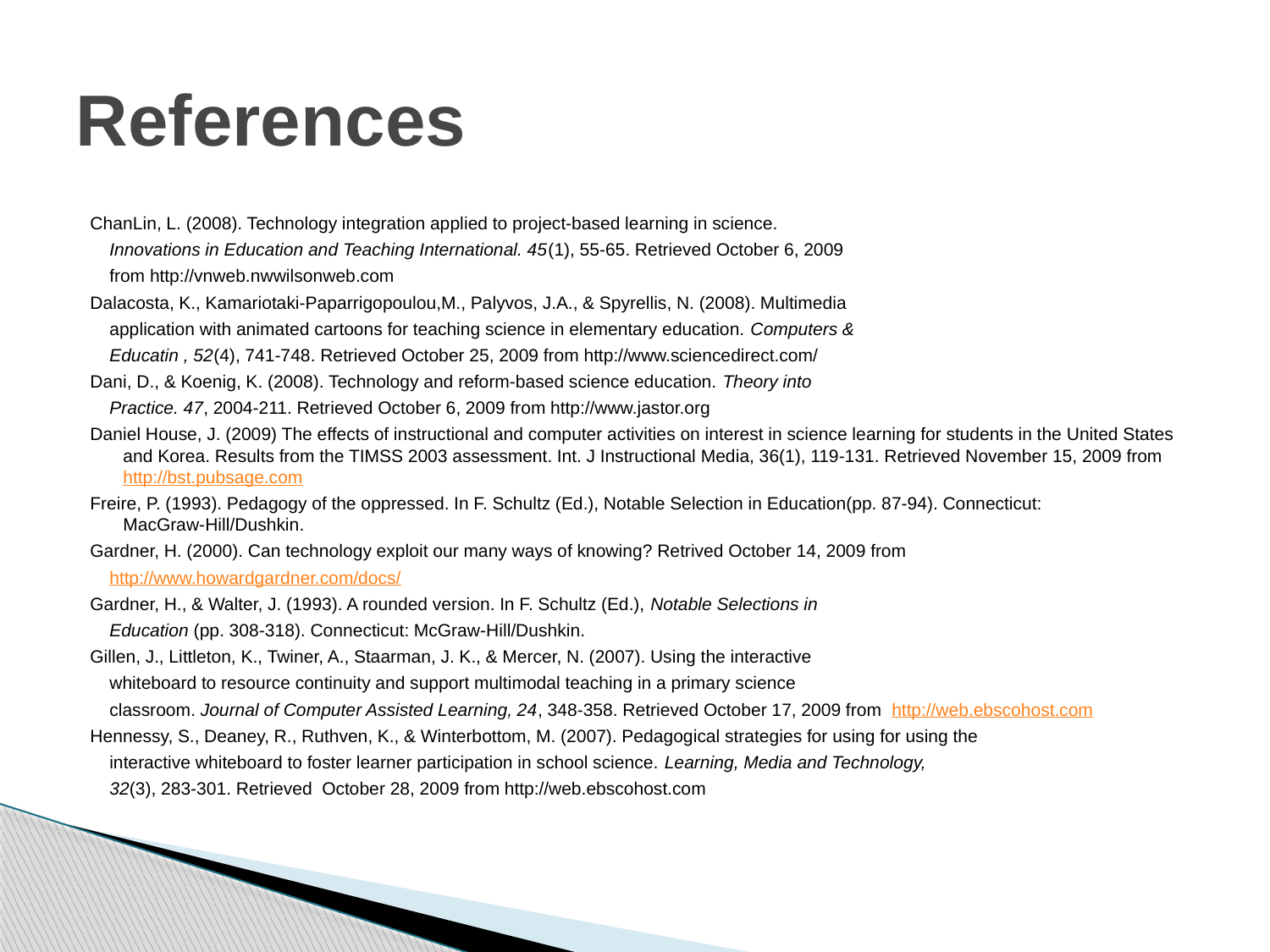

# References
ChanLin, L. (2008). Technology integration applied to project-based learning in science.
    Innovations in Education and Teaching International. 45(1), 55-65. Retrieved October 6, 2009
    from http://vnweb.nwwilsonweb.com
Dalacosta, K., Kamariotaki-Paparrigopoulou,M., Palyvos, J.A., & Spyrellis, N. (2008). Multimedia
    application with animated cartoons for teaching science in elementary education. Computers &
    Educatin , 52(4), 741-748. Retrieved October 25, 2009 from http://www.sciencedirect.com/
Dani, D., & Koenig, K. (2008). Technology and reform-based science education. Theory into
    Practice. 47, 2004-211. Retrieved October 6, 2009 from http://www.jastor.org
Daniel House, J. (2009) The effects of instructional and computer activities on interest in science learning for students in the United States and Korea. Results from the TIMSS 2003 assessment. Int. J Instructional Media, 36(1), 119-131. Retrieved November 15, 2009 from http://bst.pubsage.com
Freire, P. (1993). Pedagogy of the oppressed. In F. Schultz (Ed.), Notable Selection in Education(pp. 87-94). Connecticut: MacGraw-Hill/Dushkin.
Gardner, H. (2000). Can technology exploit our many ways of knowing? Retrived October 14, 2009 from
    http://www.howardgardner.com/docs/
Gardner, H., & Walter, J. (1993). A rounded version. In F. Schultz (Ed.), Notable Selections in
    Education (pp. 308-318). Connecticut: McGraw-Hill/Dushkin.
Gillen, J., Littleton, K., Twiner, A., Staarman, J. K., & Mercer, N. (2007). Using the interactive
    whiteboard to resource continuity and support multimodal teaching in a primary science
    classroom. Journal of Computer Assisted Learning, 24, 348-358. Retrieved October 17, 2009 from  http://web.ebscohost.com
Hennessy, S., Deaney, R., Ruthven, K., & Winterbottom, M. (2007). Pedagogical strategies for using for using the
    interactive whiteboard to foster learner participation in school science. Learning, Media and Technology,
    32(3), 283-301. Retrieved  October 28, 2009 from http://web.ebscohost.com